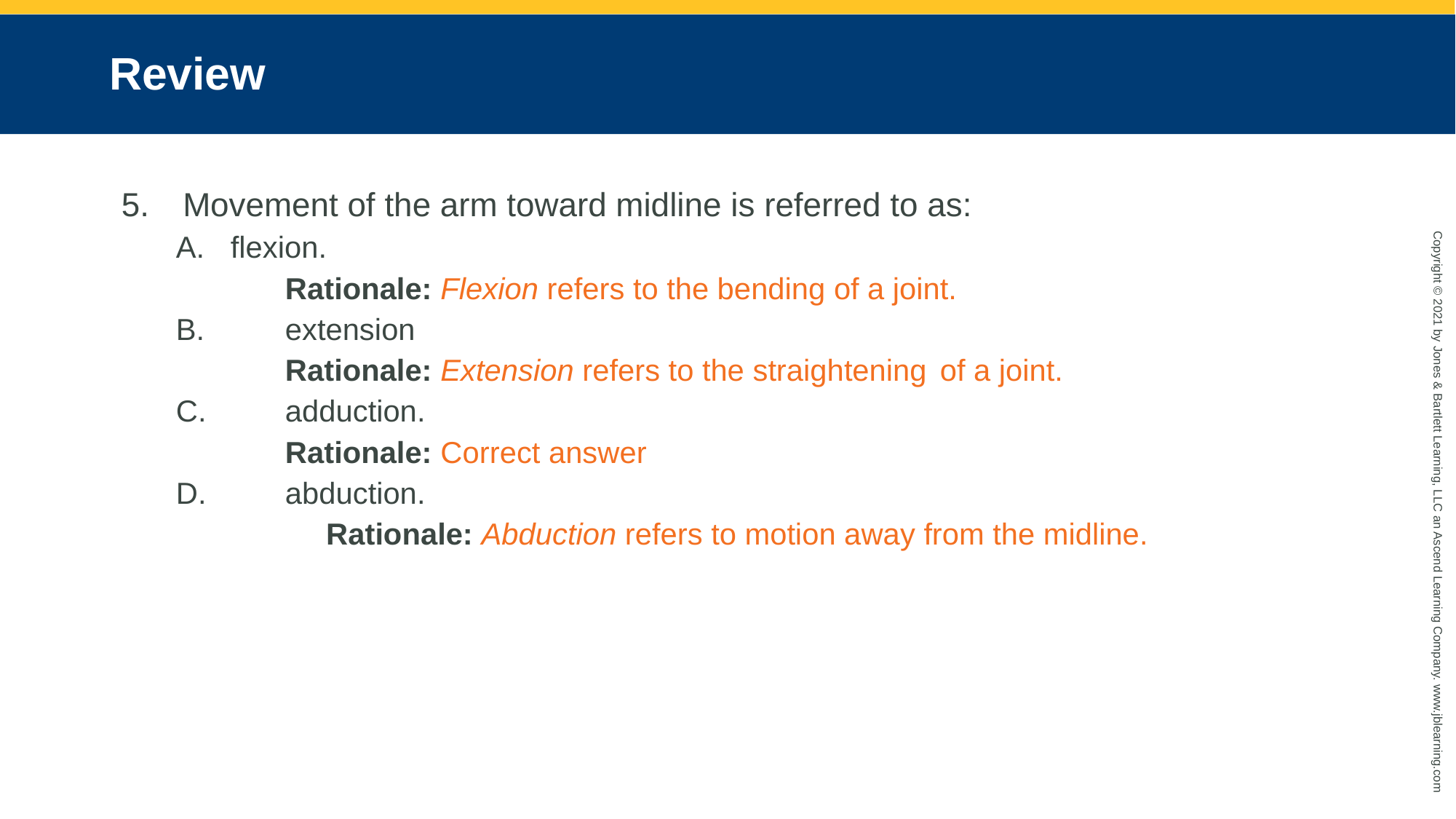

# Review
Movement of the arm toward midline is referred to as:
flexion.
	Rationale: Flexion refers to the bending of a joint.
B. 	extension
	Rationale: Extension refers to the straightening 	of a joint.
C.	adduction.
	Rationale: Correct answer
D. 	abduction.
	Rationale: Abduction refers to motion away from the midline.